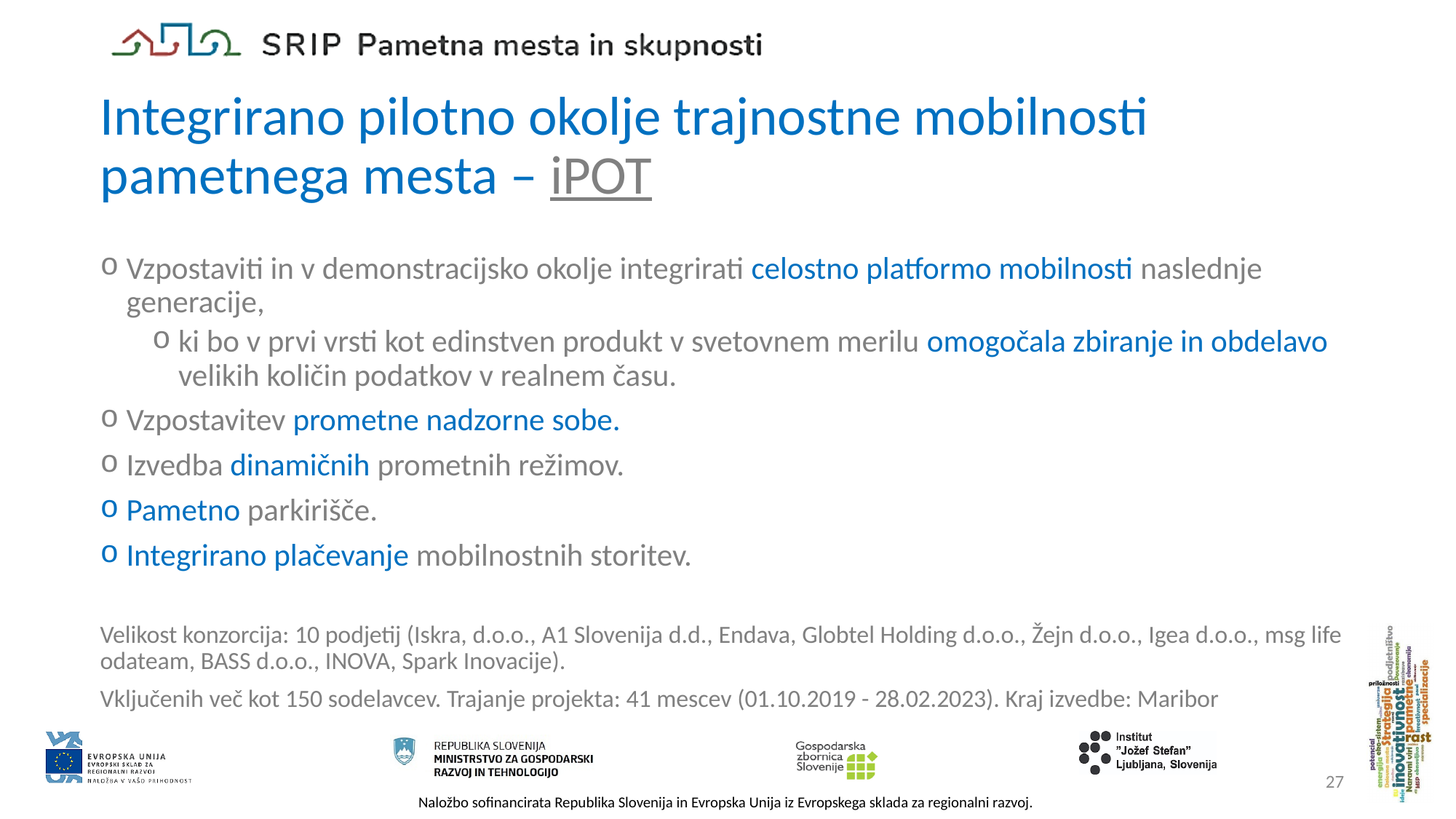

# Integrirano pilotno okolje trajnostne mobilnosti pametnega mesta – iPOT

Vzpostaviti in v demonstracijsko okolje integrirati celostno platformo mobilnosti naslednje generacije,
ki bo v prvi vrsti kot edinstven produkt v svetovnem merilu omogočala zbiranje in obdelavo velikih količin podatkov v realnem času.
Vzpostavitev prometne nadzorne sobe.
Izvedba dinamičnih prometnih režimov.
Pametno parkirišče.
Integrirano plačevanje mobilnostnih storitev.

Velikost konzorcija: 10 podjetij (Iskra, d.o.o., A1 Slovenija d.d., Endava, Globtel Holding d.o.o., Žejn d.o.o., Igea d.o.o., msg life odateam, BASS d.o.o., INOVA, Spark Inovacije).
Vključenih več kot 150 sodelavcev. Trajanje projekta: 41 mescev (01.10.2019 - 28.02.2023). Kraj izvedbe: Maribor

27